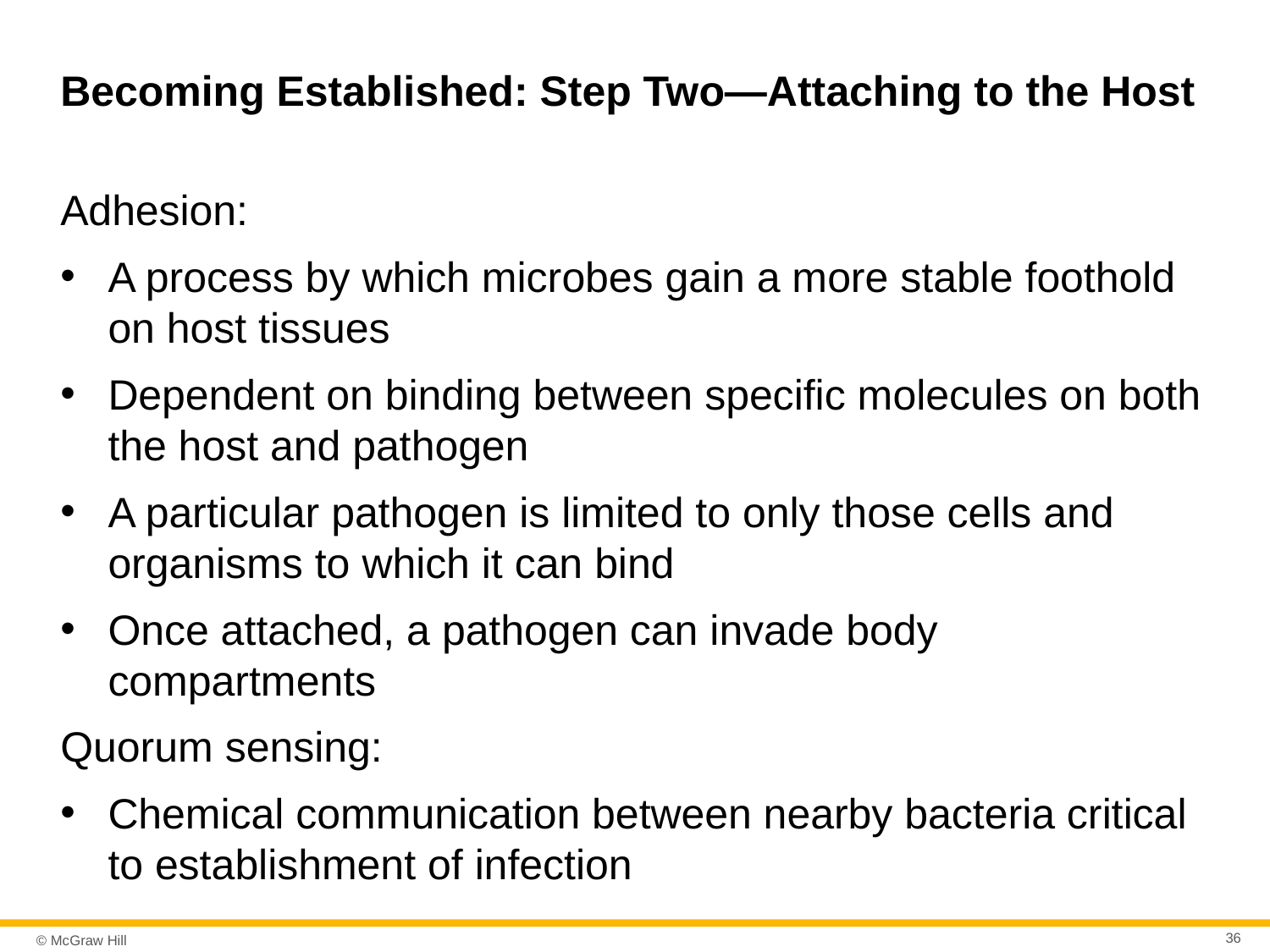

# Becoming Established: Step Two—Attaching to the Host
Adhesion:
A process by which microbes gain a more stable foothold on host tissues
Dependent on binding between specific molecules on both the host and pathogen
A particular pathogen is limited to only those cells and organisms to which it can bind
Once attached, a pathogen can invade body compartments
Quorum sensing:
Chemical communication between nearby bacteria critical to establishment of infection